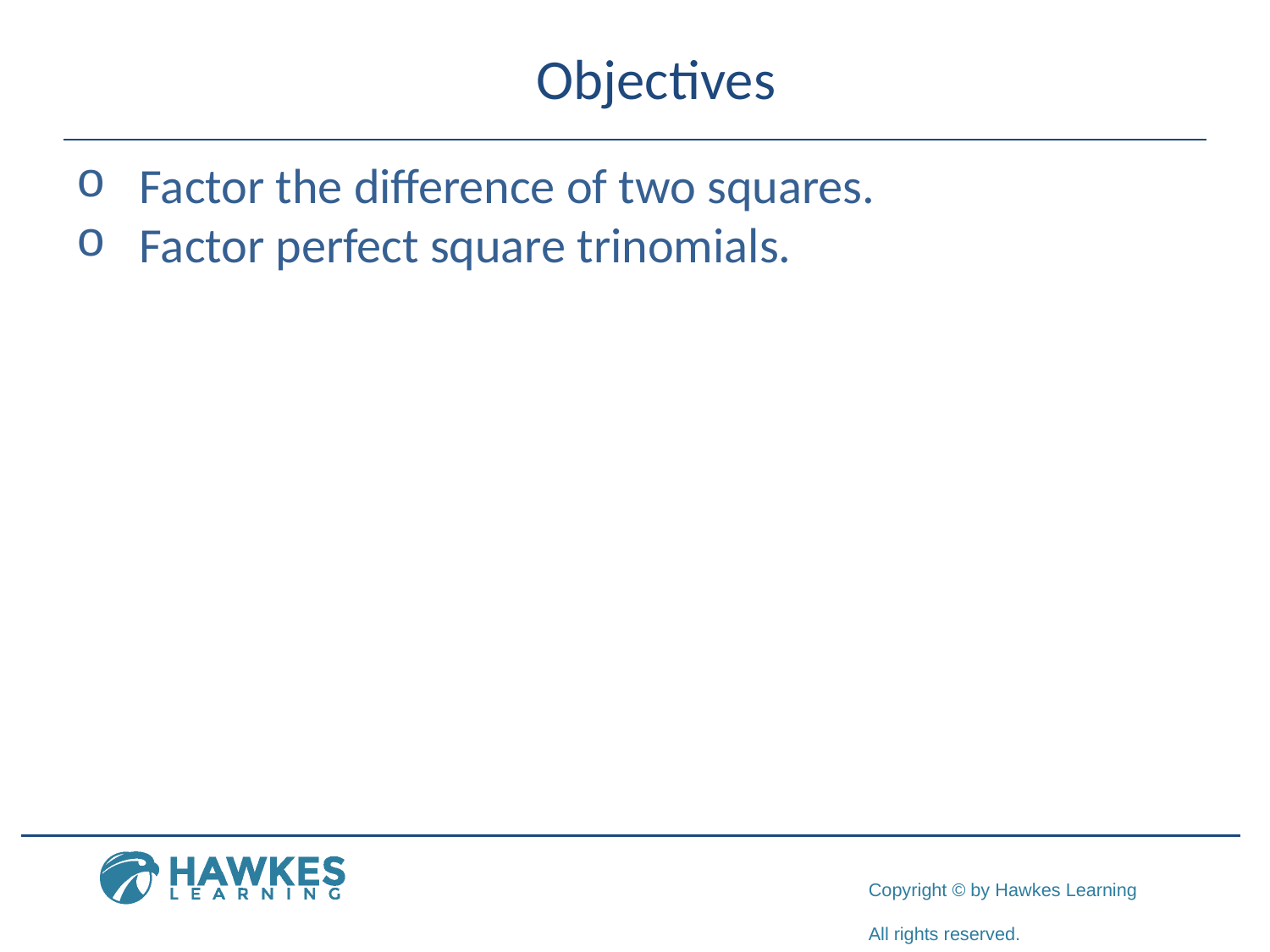

Objectives
Factor the difference of two squares.
Factor perfect square trinomials.